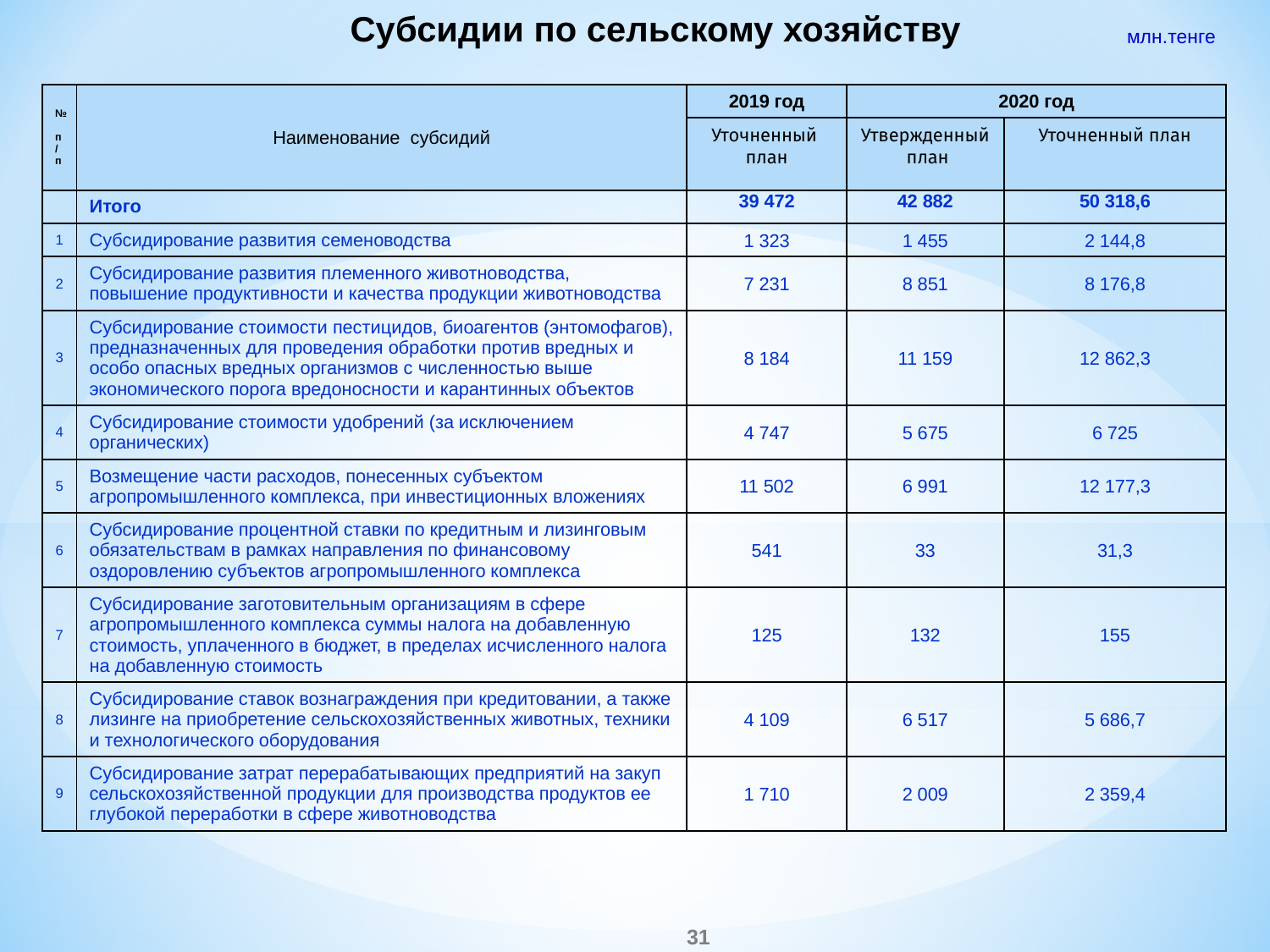

# Субсидии по сельскому хозяйству
млн.тенге
| № п/п | Наименование субсидий | 2019 год | 2020 год |  |
| --- | --- | --- | --- | --- |
|  |  | Уточненный план | Утвержденный план | Уточненный план |
|  | Итого | 39 472 | 42 882 | 50 318,6 |
| 1 | Субсидирование развития семеноводства | 1 323 | 1 455 | 2 144,8 |
| 2 | Субсидирование развития племенного животноводства, повышение продуктивности и качества продукции животноводства | 7 231 | 8 851 | 8 176,8 |
| 3 | Субсидирование стоимости пестицидов, биоагентов (энтомофагов), предназначенных для проведения обработки против вредных и особо опасных вредных организмов с численностью выше экономического порога вредоносности и карантинных объектов | 8 184 | 11 159 | 12 862,3 |
| 4 | Субсидирование стоимости удобрений (за исключением органических) | 4 747 | 5 675 | 6 725 |
| 5 | Возмещение части расходов, понесенных субъектом агропромышленного комплекса, при инвестиционных вложениях | 11 502 | 6 991 | 12 177,3 |
| 6 | Субсидирование процентной ставки по кредитным и лизинговым обязательствам в рамках направления по финансовому оздоровлению субъектов агропромышленного комплекса | 541 | 33 | 31,3 |
| 7 | Субсидирование заготовительным организациям в сфере агропромышленного комплекса суммы налога на добавленную стоимость, уплаченного в бюджет, в пределах исчисленного налога на добавленную стоимость | 125 | 132 | 155 |
| 8 | Субсидирование ставок вознаграждения при кредитовании, а также лизинге на приобретение сельскохозяйственных животных, техники и технологического оборудования | 4 109 | 6 517 | 5 686,7 |
| 9 | Субсидирование затрат перерабатывающих предприятий на закуп сельскохозяйственной продукции для производства продуктов ее глубокой переработки в сфере животноводства | 1 710 | 2 009 | 2 359,4 |
31